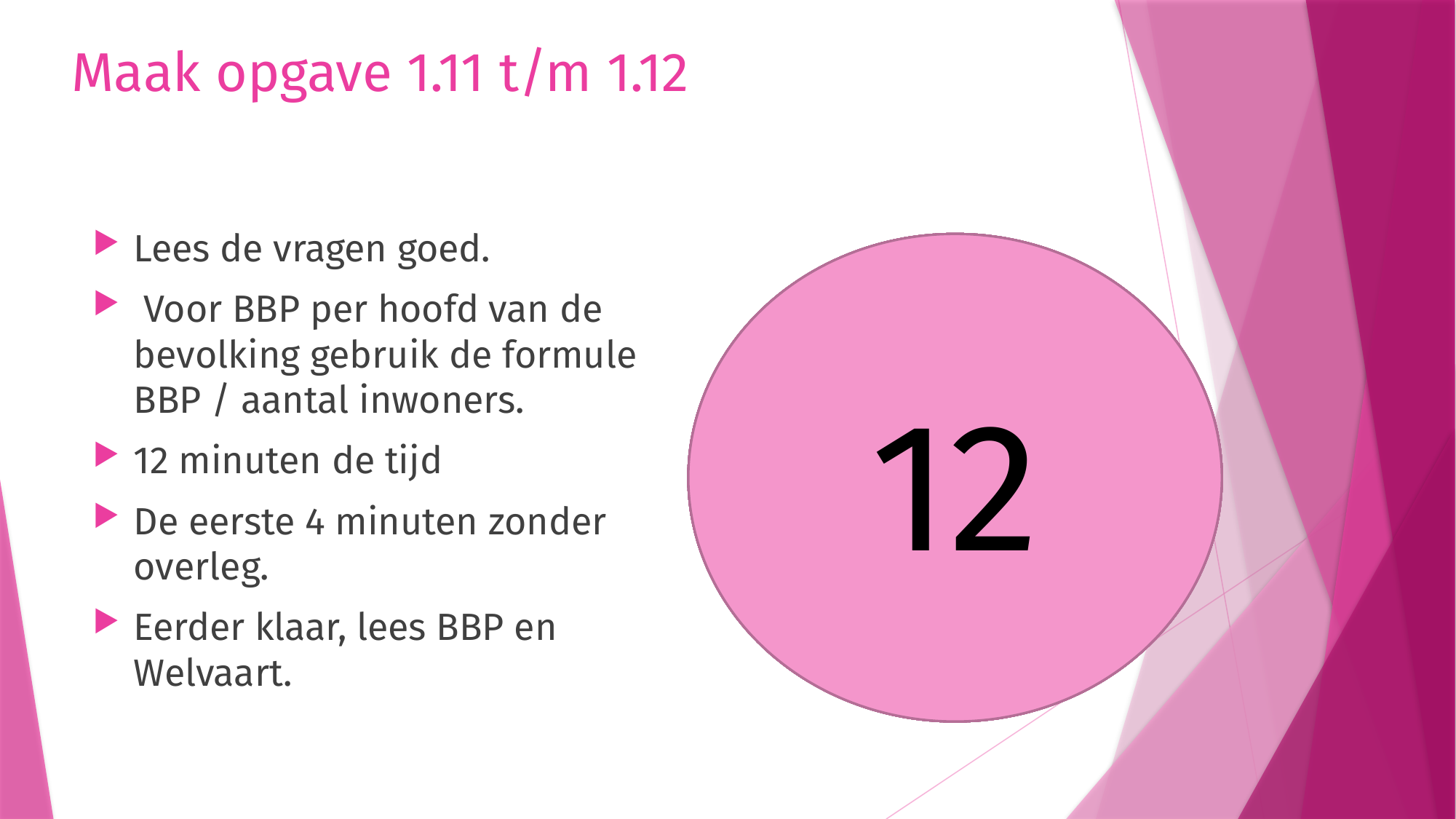

# Maak opgave 1.11 t/m 1.12
Lees de vragen goed.
 Voor BBP per hoofd van de bevolking gebruik de formule BBP / aantal inwoners.
12 minuten de tijd
De eerste 4 minuten zonder overleg.
Eerder klaar, lees BBP en Welvaart.
10
11
12
8
9
5
6
7
4
3
1
2